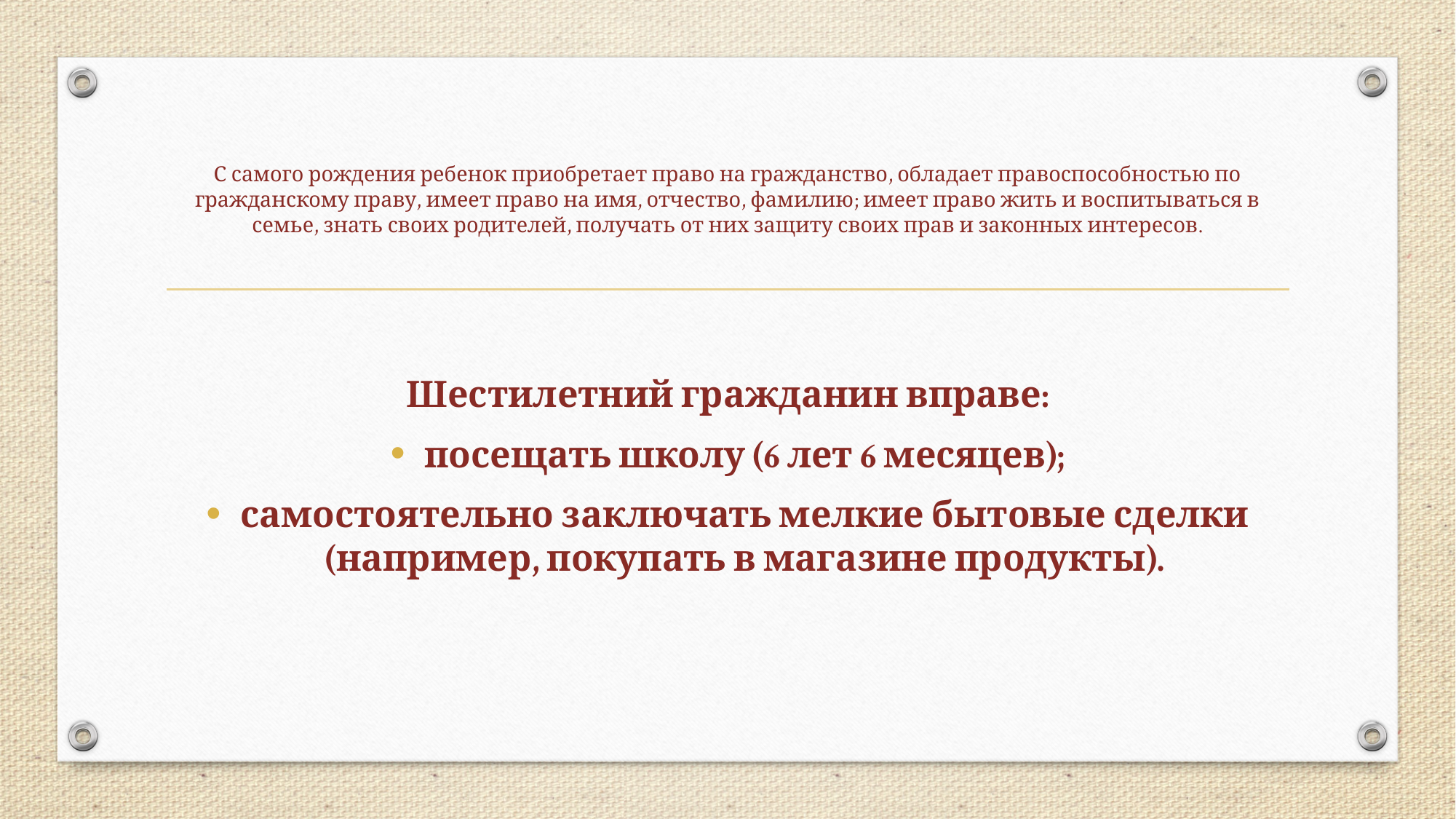

# С самого рождения ребенок приобретает право на гражданство, обладает правоспособностью по гражданскому праву, имеет право на имя, отчество, фамилию; имеет право жить и воспитываться в семье, знать своих родителей, получать от них защиту своих прав и законных интересов.

Шестилетний гражданин вправе:
посещать школу (6 лет 6 месяцев);
самостоятельно заключать мелкие бытовые сделки (например, покупать в магазине продукты).